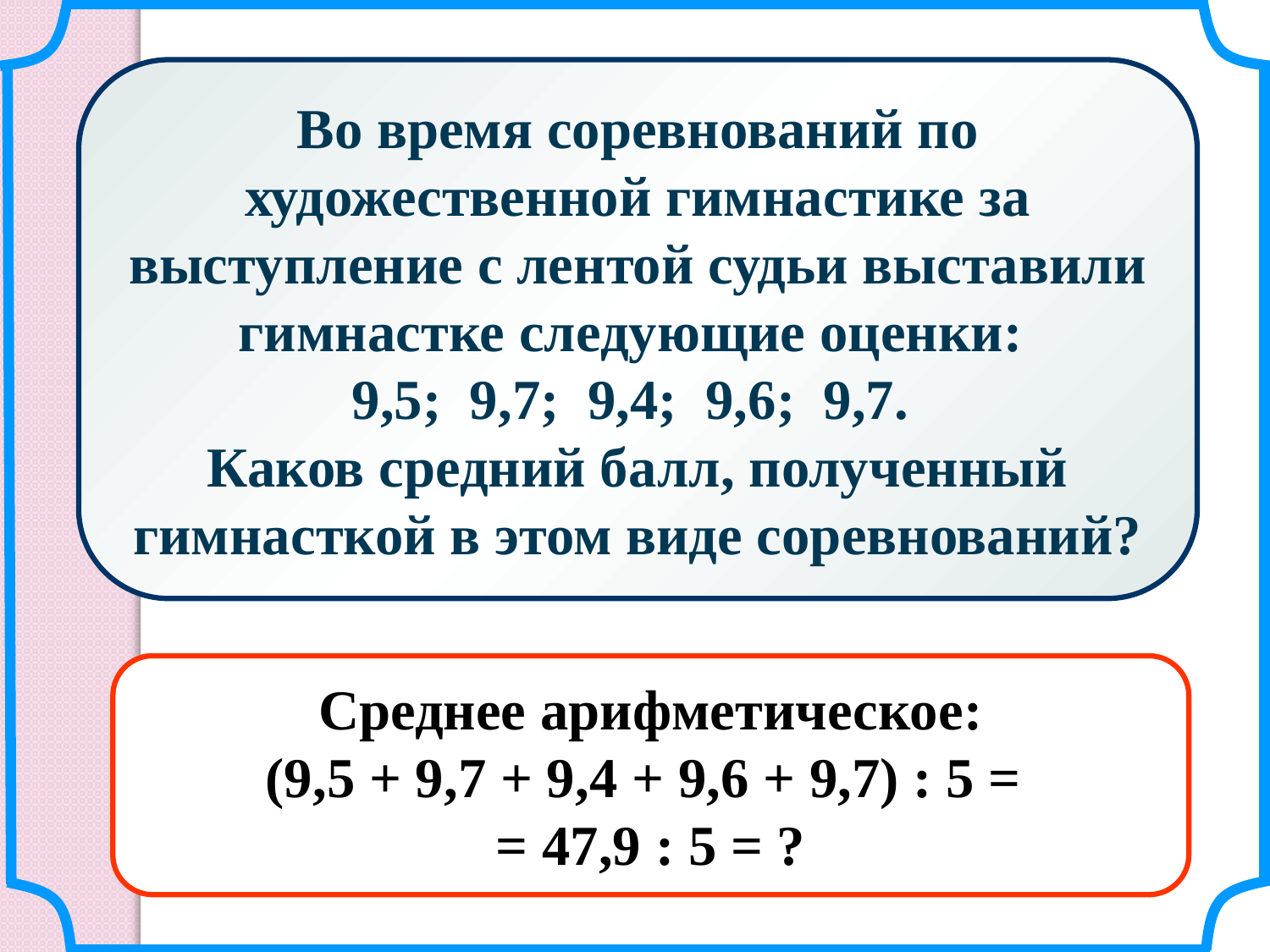

Во время соревнований по художественной гимнастике за выступление с лентой судьи выставили гимнастке следующие оценки:
9,5;  9,7;  9,4;  9,6;  9,7.
Каков средний балл, полученный гимнасткой в этом виде соревнований?
Среднее арифметическое:
(9,5 + 9,7 + 9,4 + 9,6 + 9,7) : 5 =
= 47,9 : 5 = ?